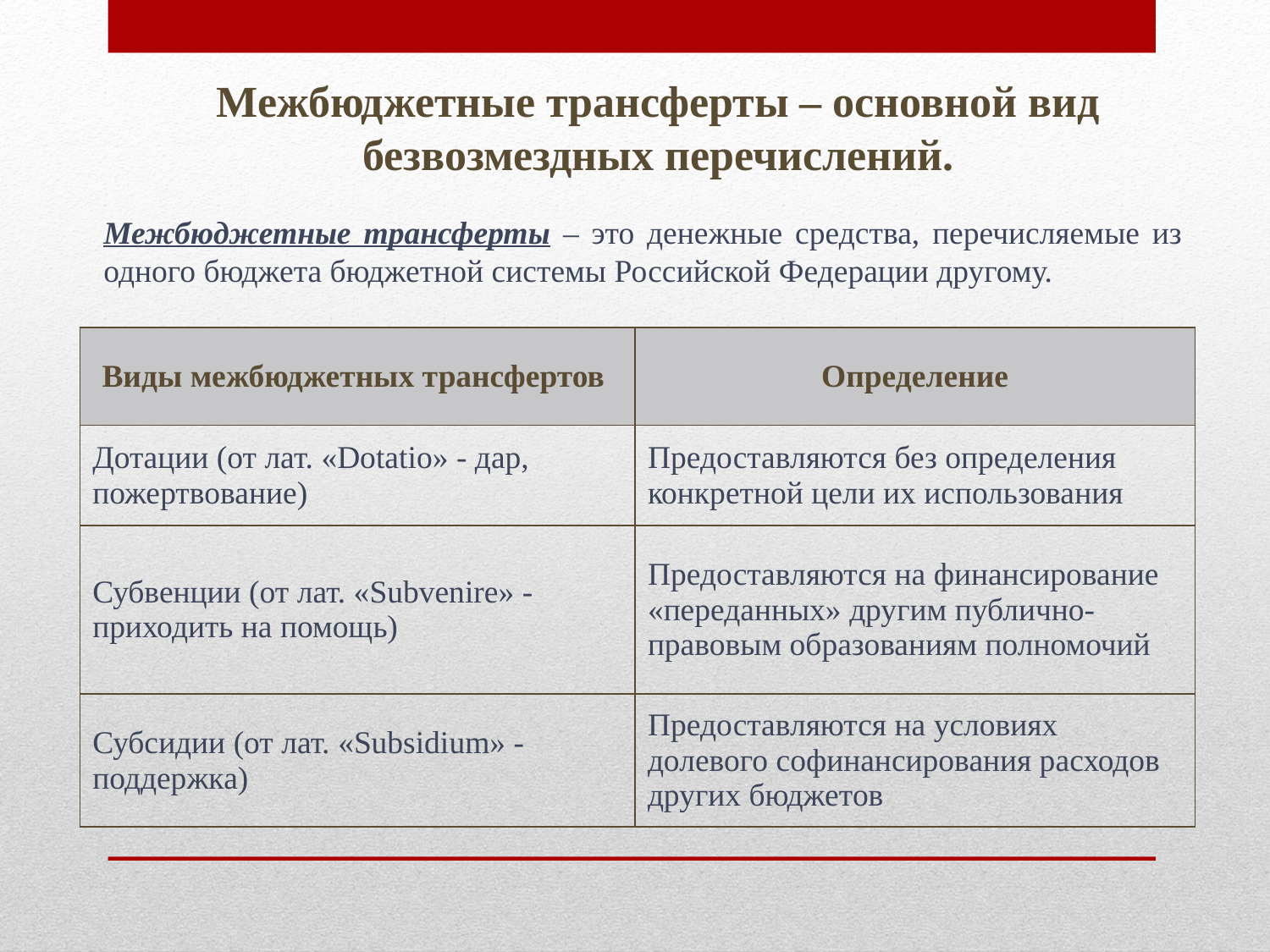

Межбюджетные трансферты – основной вид безвозмездных перечислений.
Межбюджетные трансферты – это денежные средства, перечисляемые из одного бюджета бюджетной системы Российской Федерации другому.
| Виды межбюджетных трансфертов | Определение |
| --- | --- |
| Дотации (от лат. «Dotatio» - дар, пожертвование) | Предоставляются без определения конкретной цели их использования |
| Субвенции (от лат. «Subvenire» - приходить на помощь) | Предоставляются на финансирование «переданных» другим публично-правовым образованиям полномочий |
| Субсидии (от лат. «Subsidium» - поддержка) | Предоставляются на условиях долевого софинансирования расходов других бюджетов |